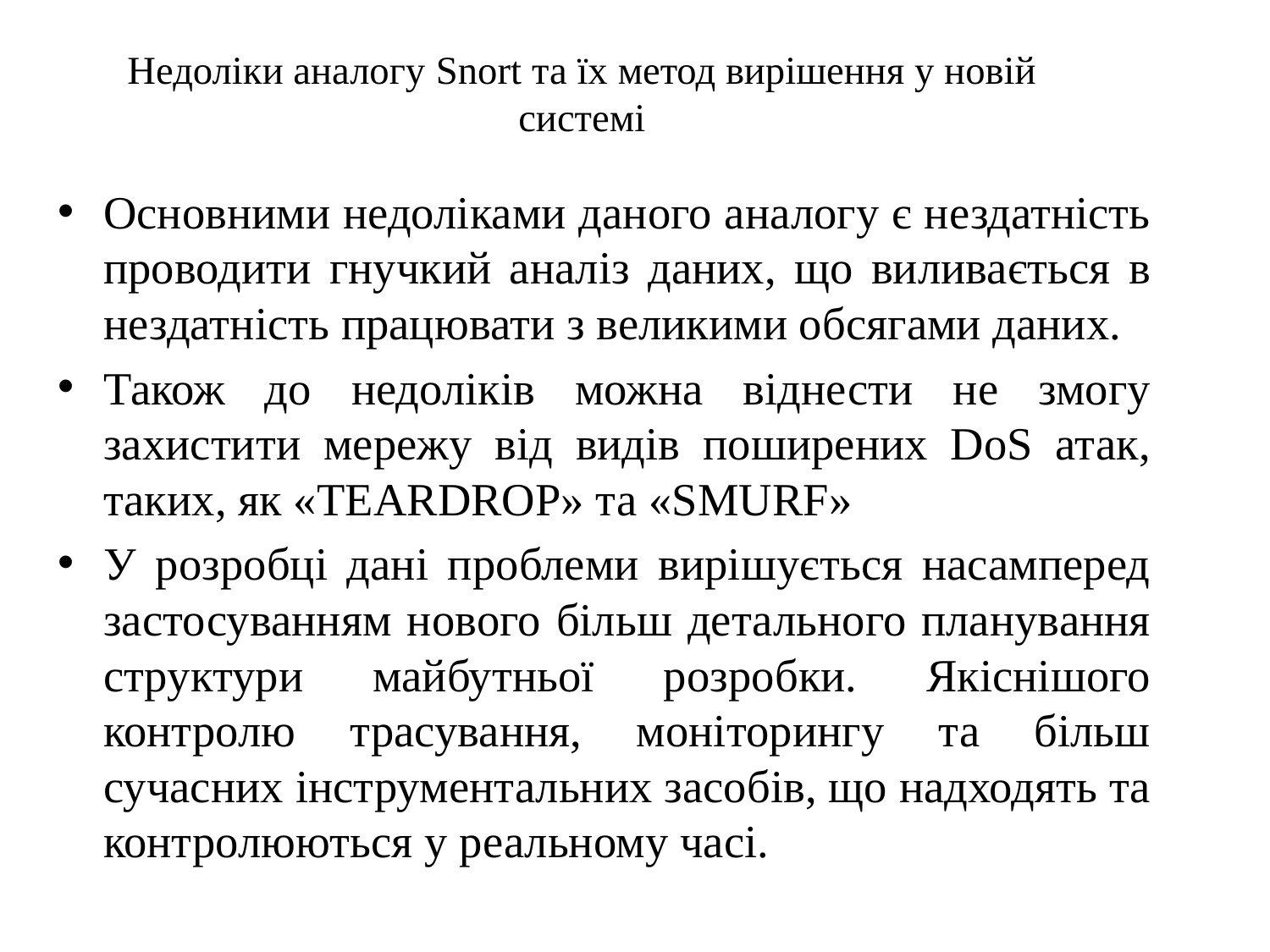

# Недоліки аналогу Snort та їх метод вирішення у новій системі
Основними недоліками даного аналогу є нездатність проводити гнучкий аналіз даних, що виливається в нездатність працювати з великими обсягами даних.
Також до недоліків можна віднести не змогу захистити мережу від видів поширених DoS атак, таких, як «TEARDROP» та «SMURF»
У розробці дані проблеми вирішується насамперед застосуванням нового більш детального планування структури майбутньої розробки. Якіснішого контролю трасування, моніторингу та більш сучасних інструментальних засобів, що надходять та контролюються у реальному часі.